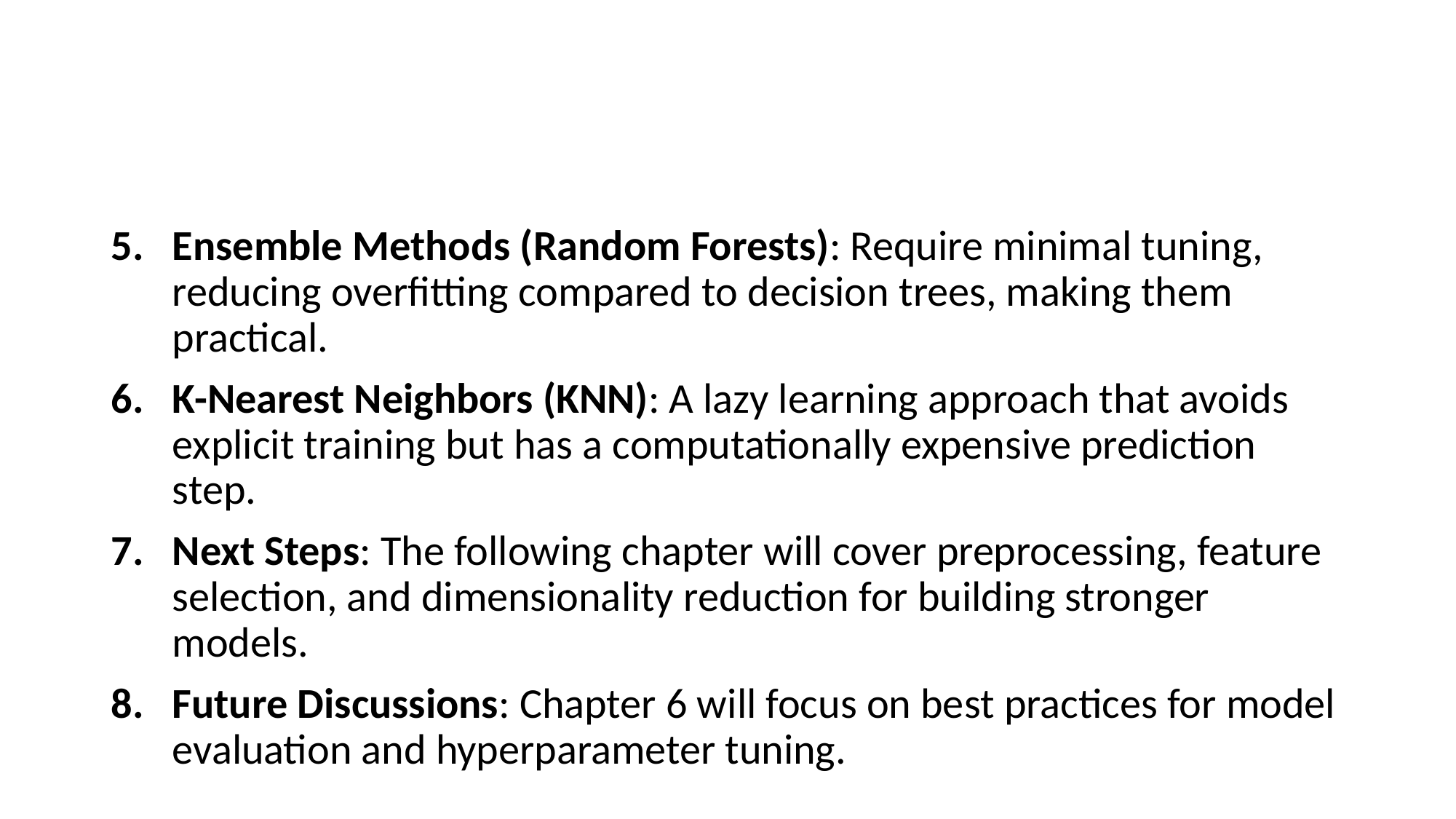

#
Ensemble Methods (Random Forests): Require minimal tuning, reducing overfitting compared to decision trees, making them practical.
K-Nearest Neighbors (KNN): A lazy learning approach that avoids explicit training but has a computationally expensive prediction step.
Next Steps: The following chapter will cover preprocessing, feature selection, and dimensionality reduction for building stronger models.
Future Discussions: Chapter 6 will focus on best practices for model evaluation and hyperparameter tuning.